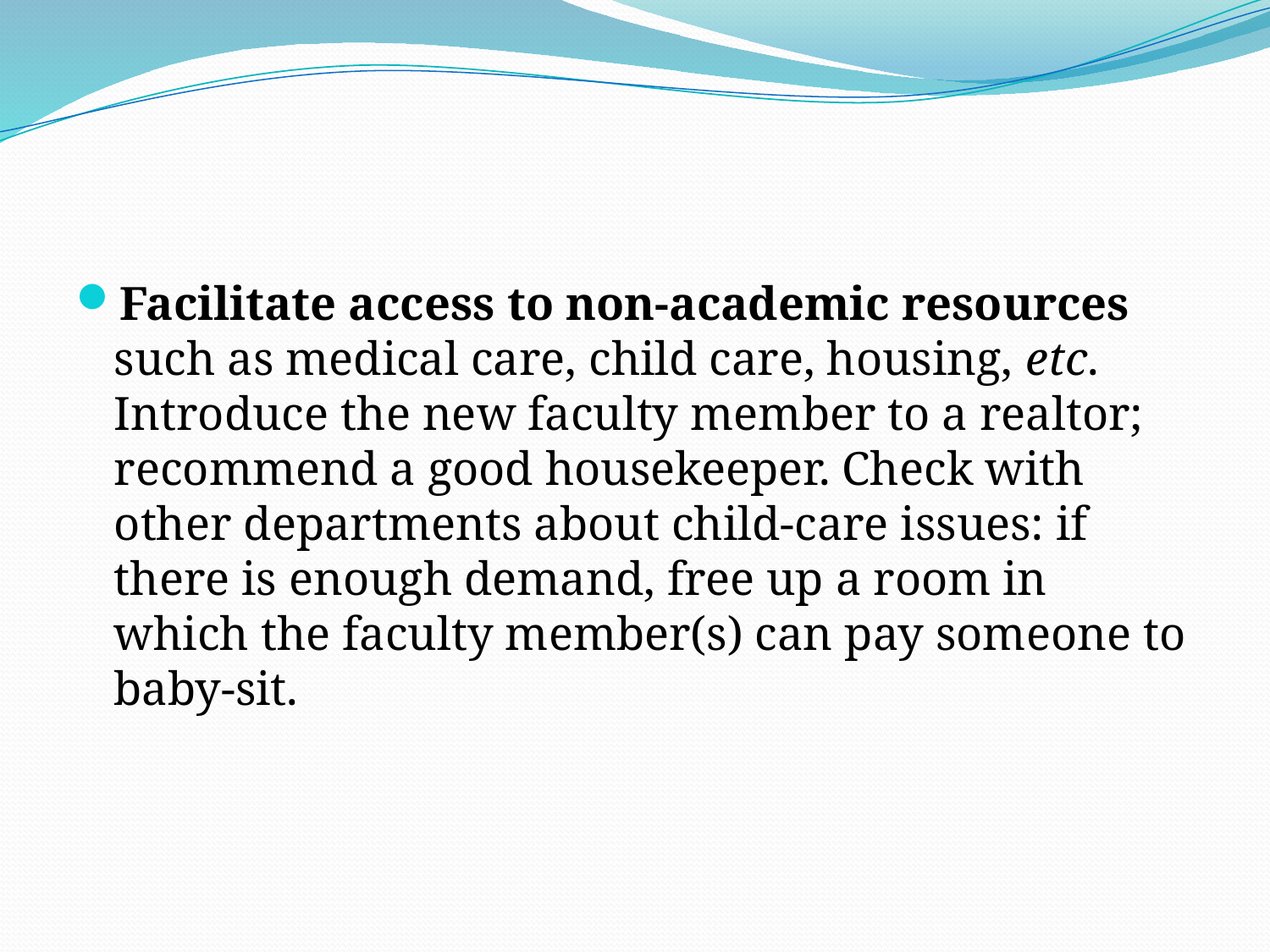

#
Facilitate access to non-academic resources such as medical care, child care, housing, etc. Introduce the new faculty member to a realtor; recommend a good housekeeper. Check with other departments about child-care issues: if there is enough demand, free up a room in which the faculty member(s) can pay someone to baby-sit.